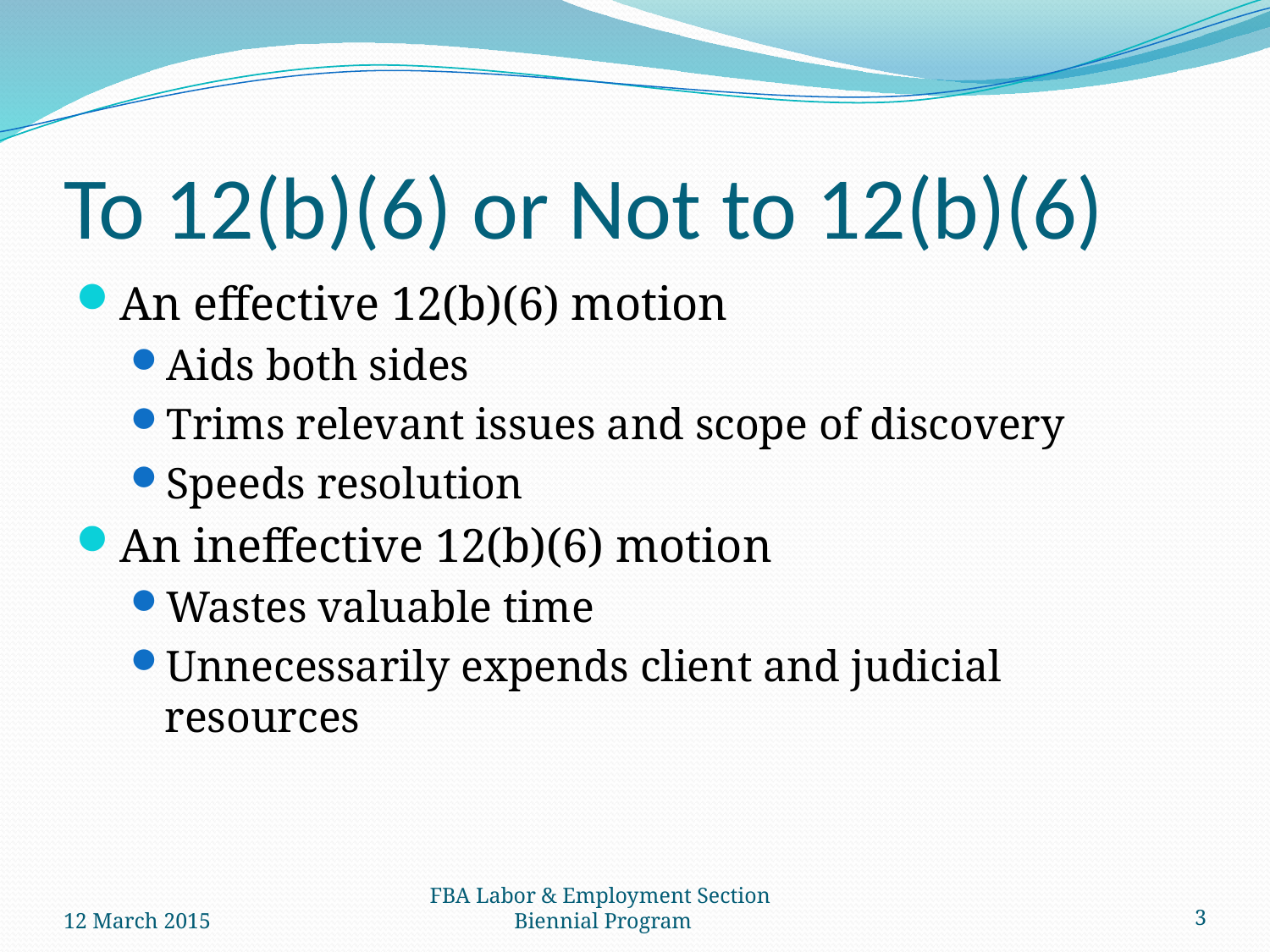

# To 12(b)(6) or Not to 12(b)(6)
An effective 12(b)(6) motion
Aids both sides
Trims relevant issues and scope of discovery
Speeds resolution
An ineffective 12(b)(6) motion
Wastes valuable time
Unnecessarily expends client and judicial resources

12 March 2015
FBA Labor & Employment Section
Biennial Program
3